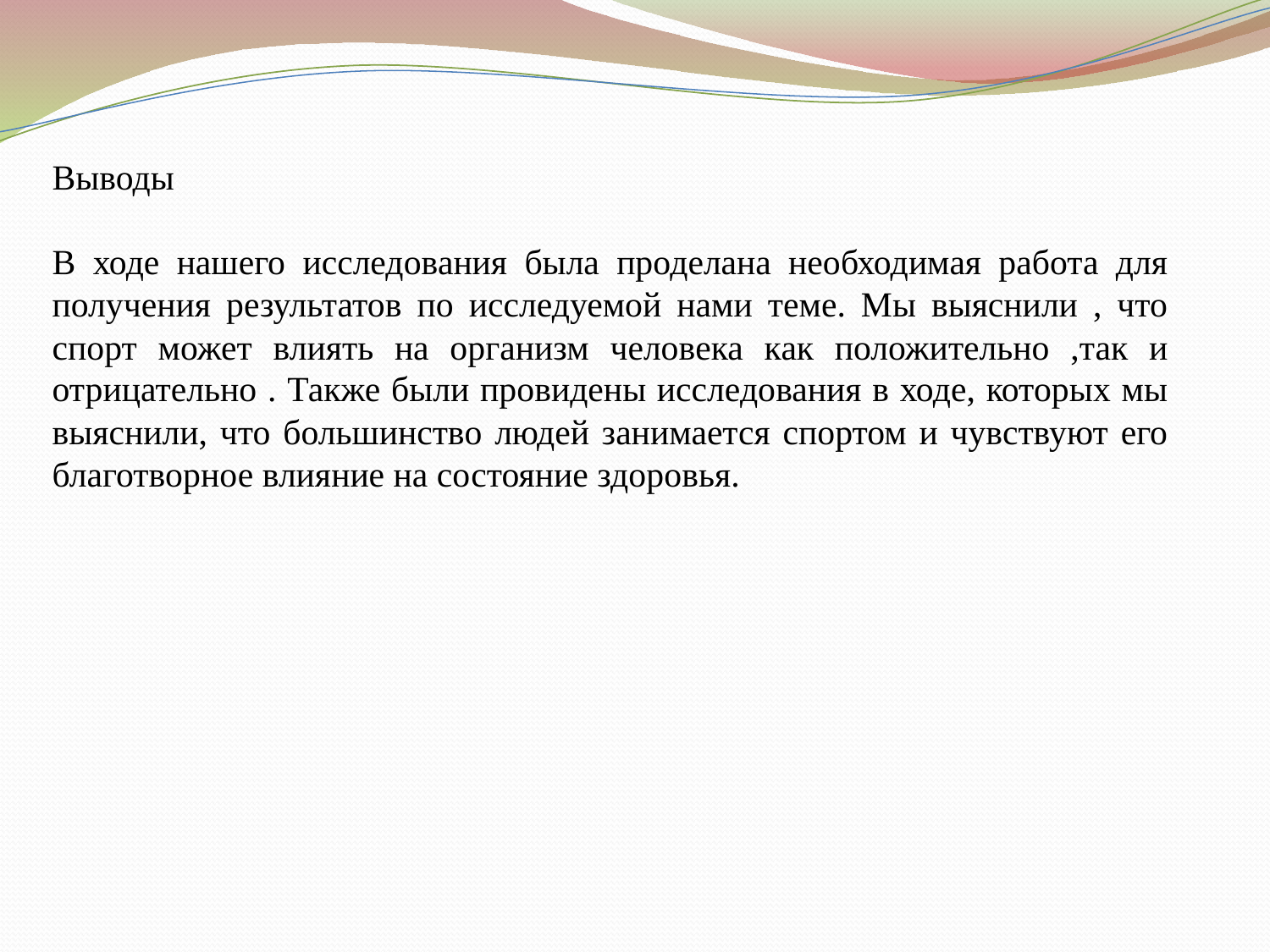

Выводы

В ходе нашего исследования была проделана необходимая работа для получения результатов по исследуемой нами теме. Мы выяснили , что спорт может влиять на организм человека как положительно ,так и отрицательно . Также были провидены исследования в ходе, которых мы выяснили, что большинство людей занимается спортом и чувствуют его благотворное влияние на состояние здоровья.